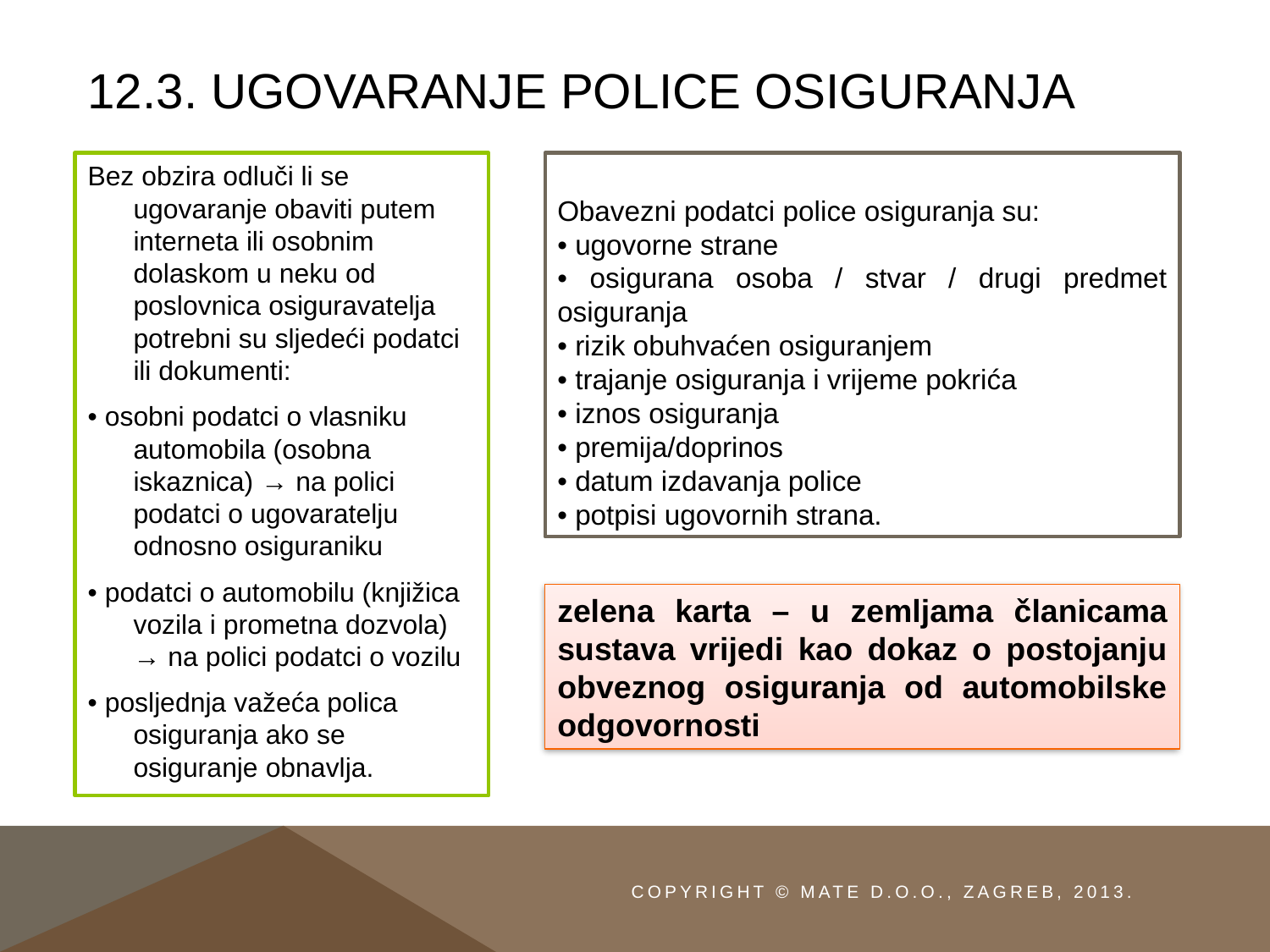

# 12.3. Ugovaranje police osiguranja
Bez obzira odluči li se ugovaranje obaviti putem interneta ili osobnim dolaskom u neku od poslovnica osiguravatelja potrebni su sljedeći podatci ili dokumenti:
• osobni podatci o vlasniku automobila (osobna iskaznica) → na polici podatci o ugovaratelju odnosno osiguraniku
• podatci o automobilu (knjižica vozila i prometna dozvola) → na polici podatci o vozilu
• posljednja važeća polica osiguranja ako se osiguranje obnavlja.

Obavezni podatci police osiguranja su:
• ugovorne strane
• osigurana osoba / stvar / drugi predmet osiguranja
• rizik obuhvaćen osiguranjem
• trajanje osiguranja i vrijeme pokrića
• iznos osiguranja
• premija/doprinos
• datum izdavanja police
• potpisi ugovornih strana.
zelena karta – u zemljama članicama sustava vrijedi kao dokaz o postojanju obveznog osiguranja od automobilske odgovornosti
Copyright © MATE d.o.o., Zagreb, 2013.